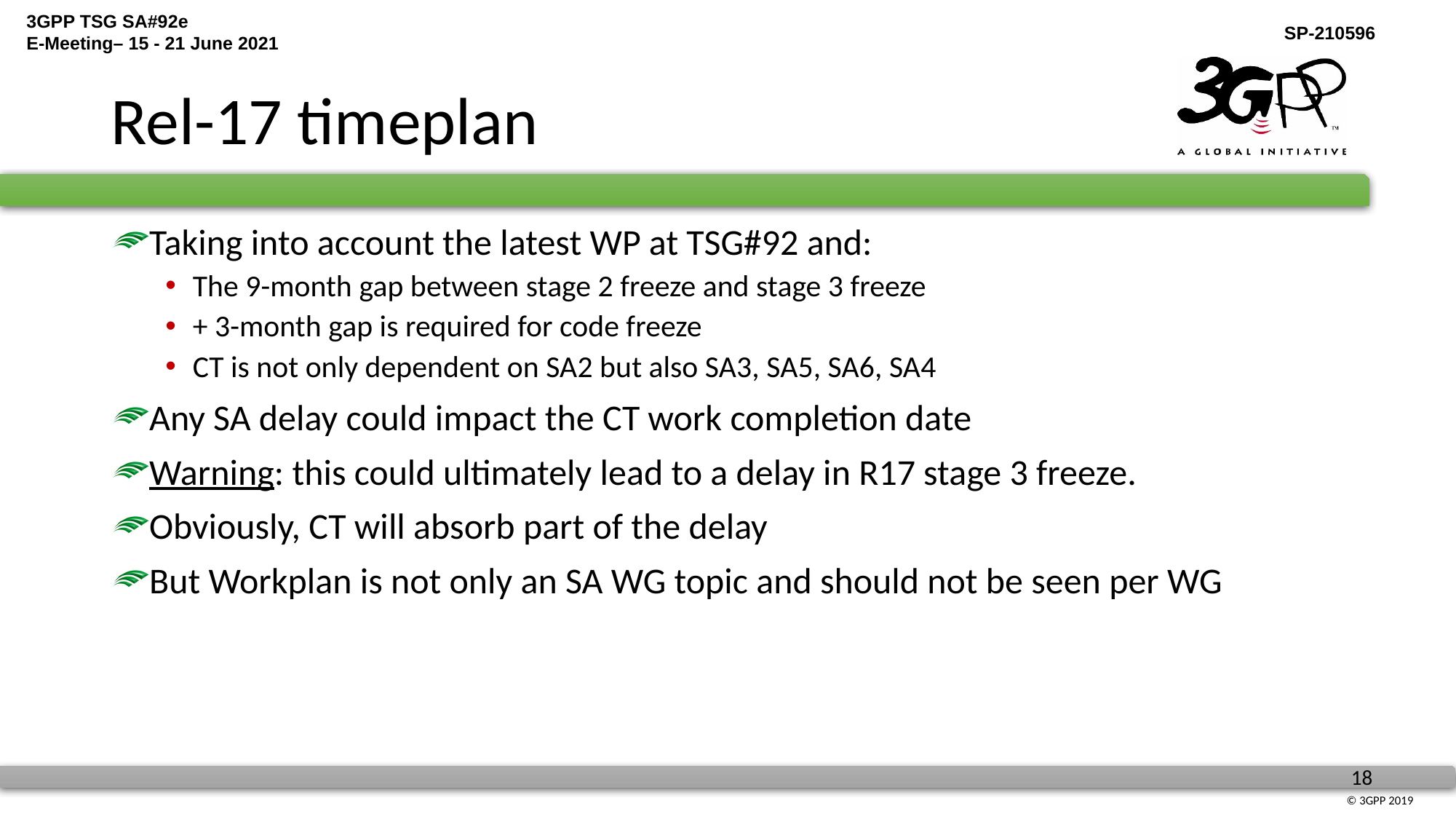

# Rel-17 timeplan
Taking into account the latest WP at TSG#92 and:
The 9-month gap between stage 2 freeze and stage 3 freeze
+ 3-month gap is required for code freeze
CT is not only dependent on SA2 but also SA3, SA5, SA6, SA4
Any SA delay could impact the CT work completion date
Warning: this could ultimately lead to a delay in R17 stage 3 freeze.
Obviously, CT will absorb part of the delay
But Workplan is not only an SA WG topic and should not be seen per WG